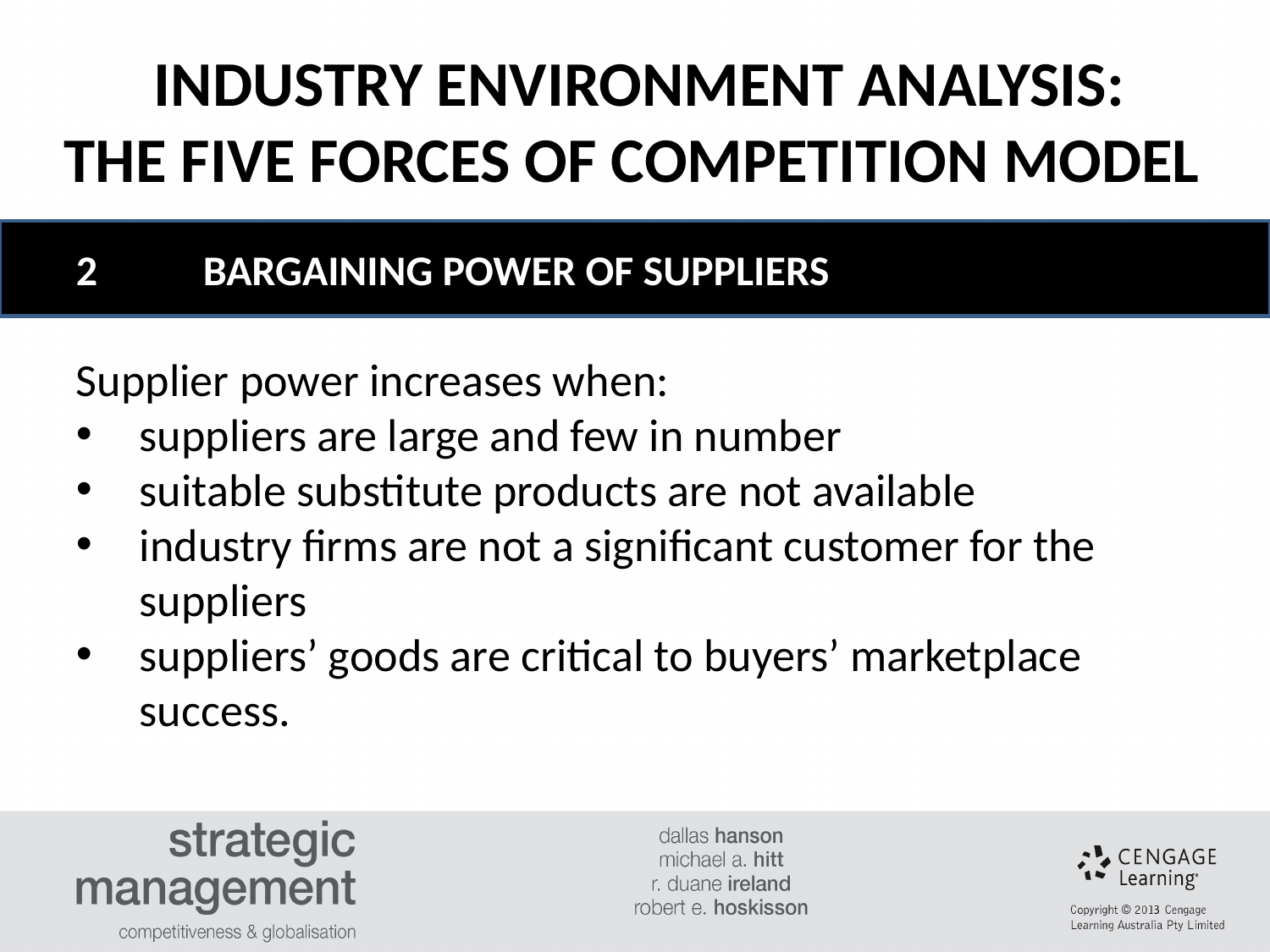

INDUSTRY ENVIRONMENT ANALYSIS:
THE FIVE FORCES OF COMPETITION MODEL
#

2	BARGAINING POWER OF SUPPLIERS
Supplier power increases when:
suppliers are large and few in number
suitable substitute products are not available
industry firms are not a significant customer for the suppliers
suppliers’ goods are critical to buyers’ marketplace success.